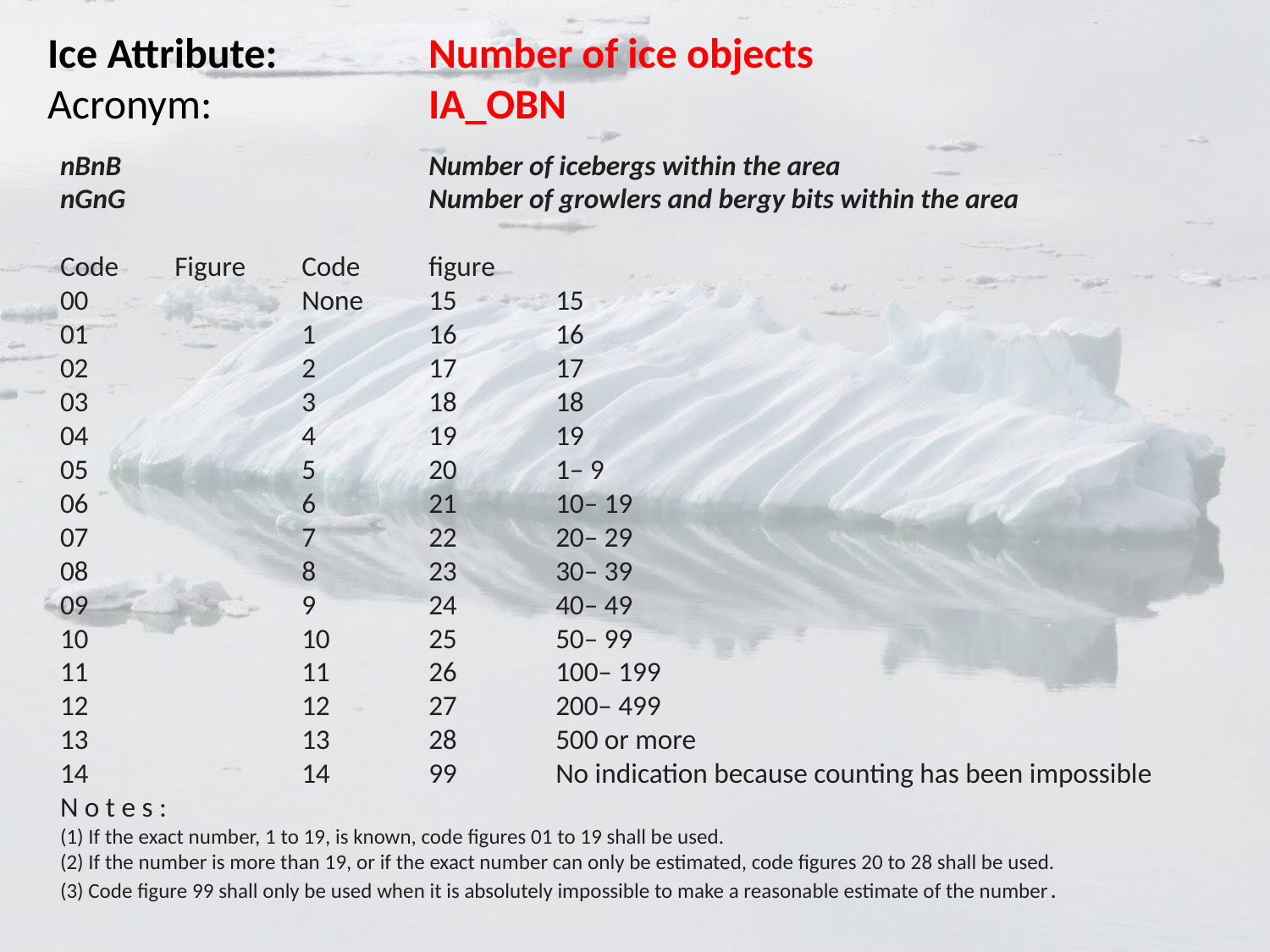

Ice Attribute:		Number of ice objects
Acronym:		IA_OBN
nBnB			Number of icebergs within the area
nGnG			Number of growlers and bergy bits within the area

Code	Figure	Code	figure
00		None 	15 	15
01		1 	16 	16
02		2 	17 	17
03		3 	18 	18
04		4 	19 	19
05 		5 	20 	1– 9
06 		6 	21 	10– 19
07 		7 	22 	20– 29
08 		8 	23 	30– 39
09 		9 	24 	40– 49
10 		10 	25 	50– 99
11 		11 	26 	100– 199
12 		12 	27 	200– 499
13 		13 	28 	500 or more
14 		14 	99 	No indication because counting has been impossible
N o t e s :
(1) If the exact number, 1 to 19, is known, code figures 01 to 19 shall be used.
(2) If the number is more than 19, or if the exact number can only be estimated, code figures 20 to 28 shall be used.
(3) Code figure 99 shall only be used when it is absolutely impossible to make a reasonable estimate of the number.